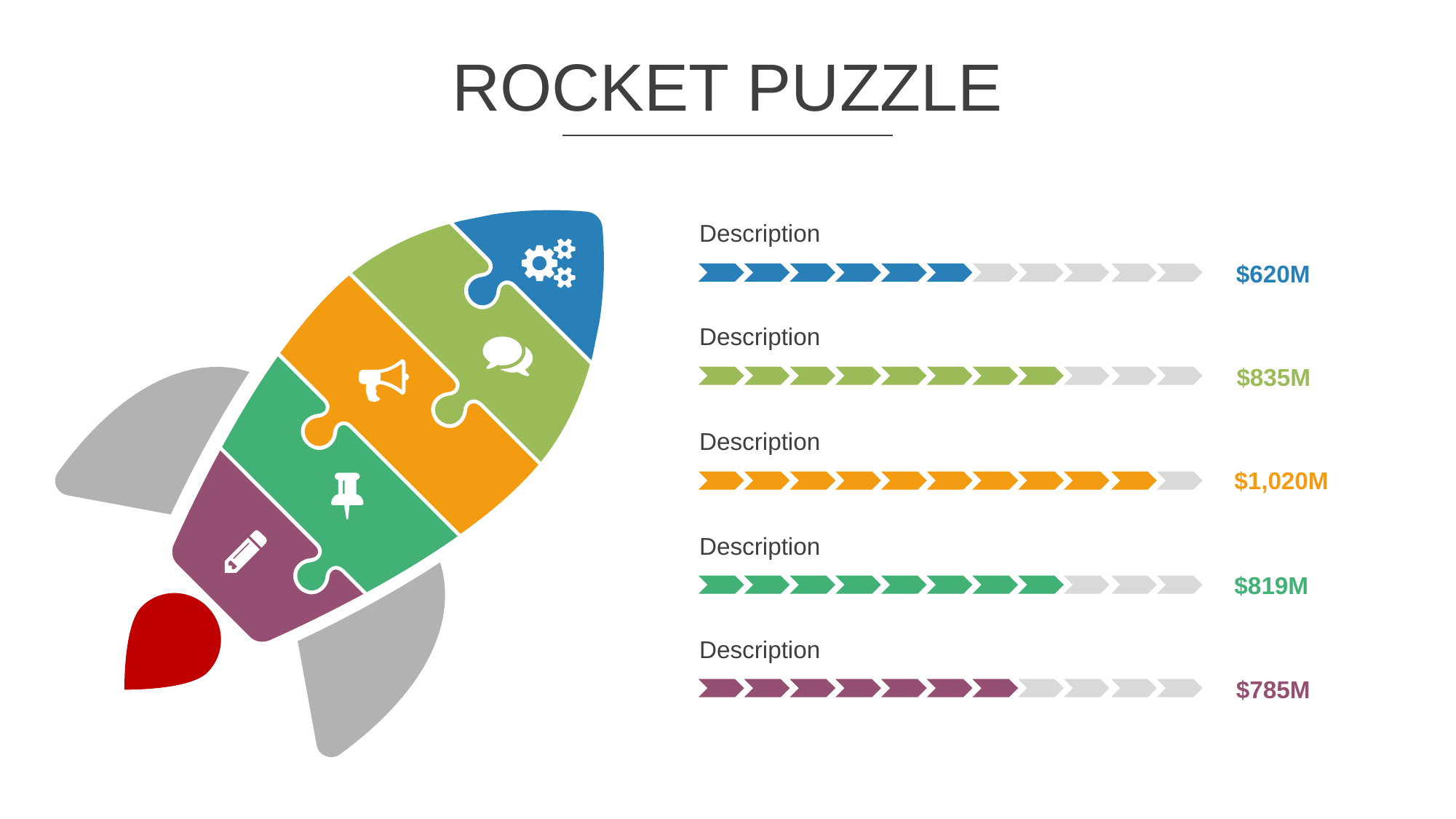

# ROCKET PUZZLE

Description

$620M

Description

$835M

Description

$1,020M

Description

$819M

Description
$785M